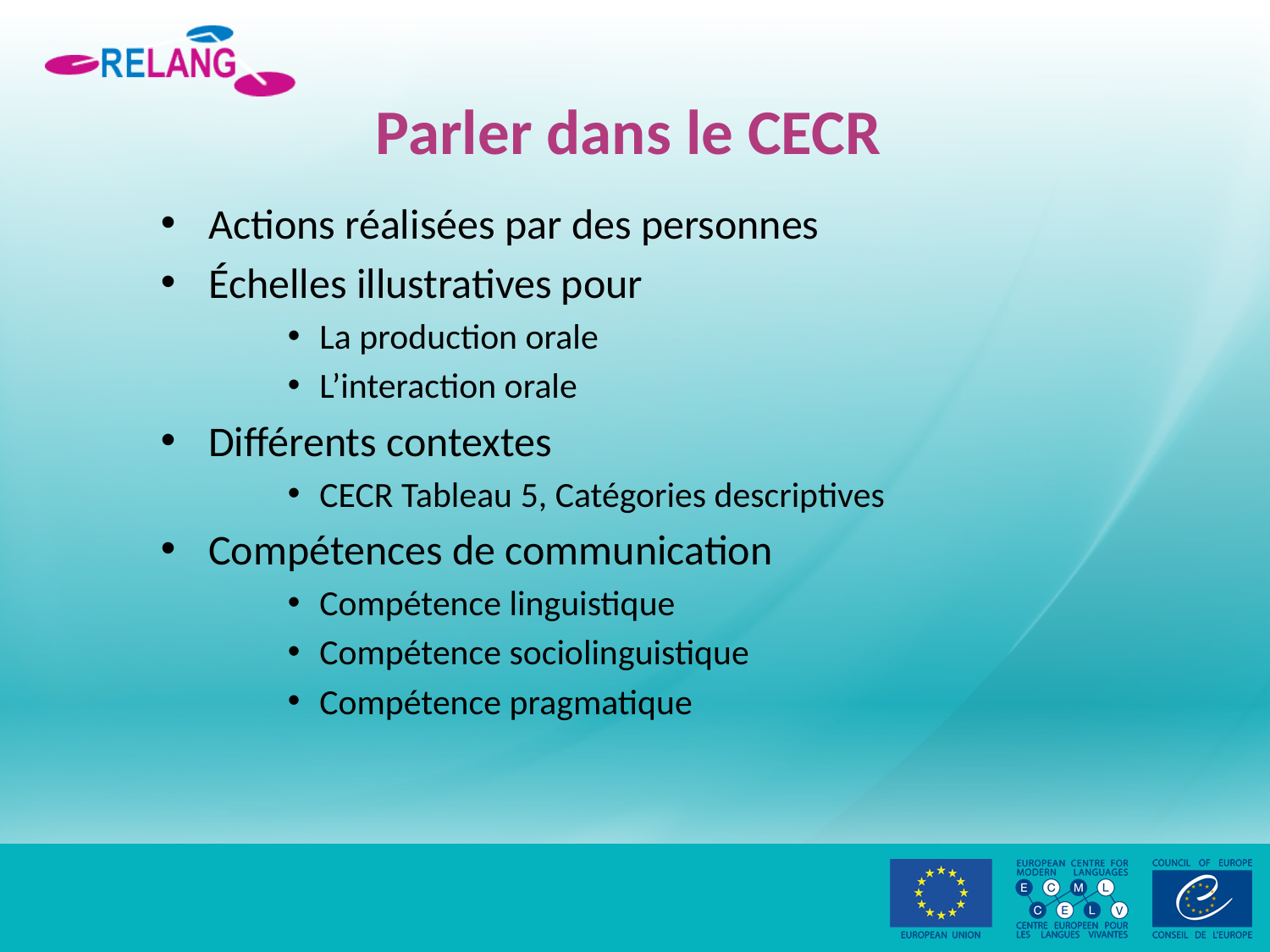

# Parler dans le CECR
Actions réalisées par des personnes
Échelles illustratives pour
La production orale
L’interaction orale
Différents contextes
CECR Tableau 5, Catégories descriptives
Compétences de communication
Compétence linguistique
Compétence sociolinguistique
Compétence pragmatique